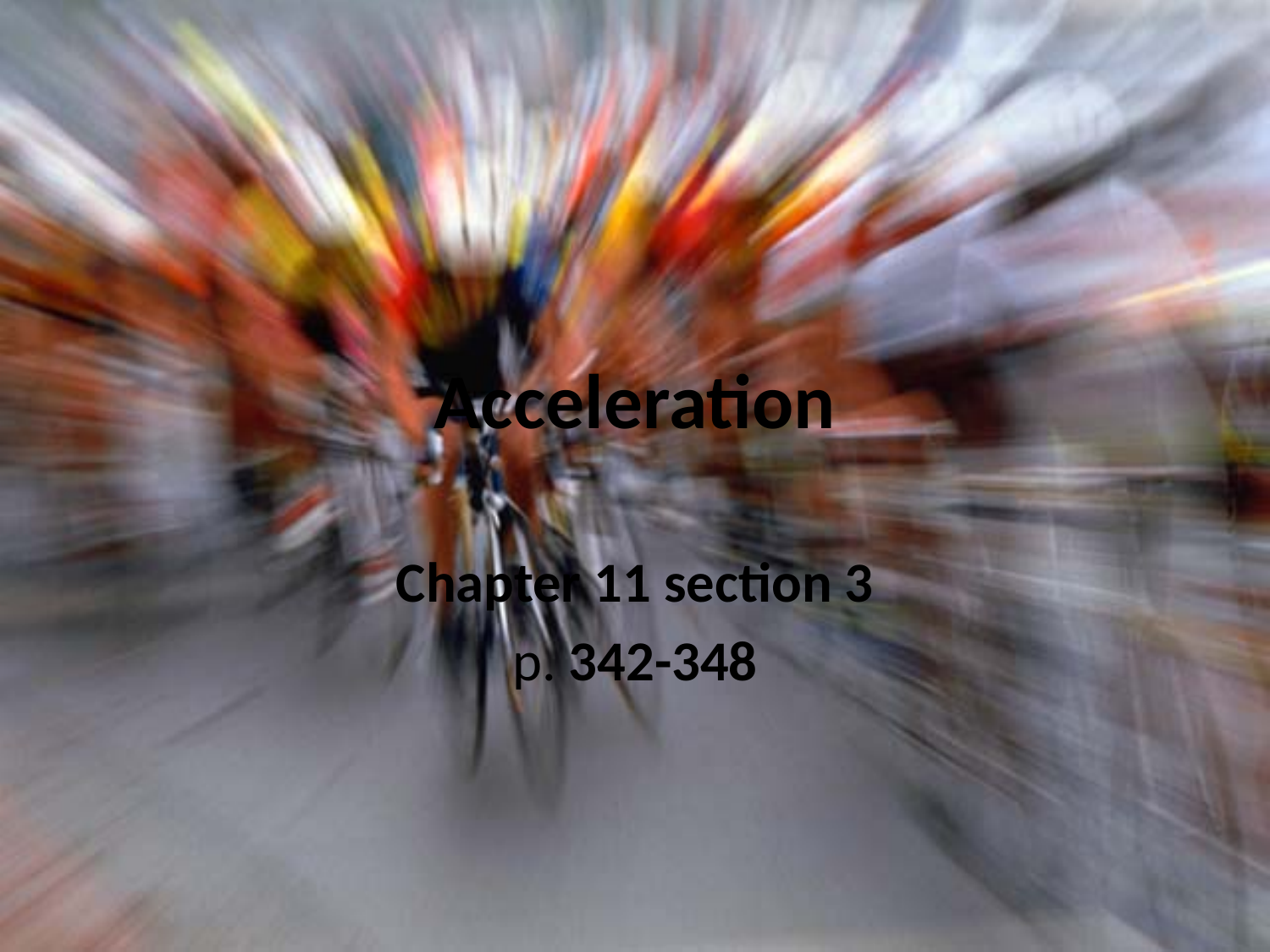

# Acceleration
Chapter 11 section 3
p. 342-348